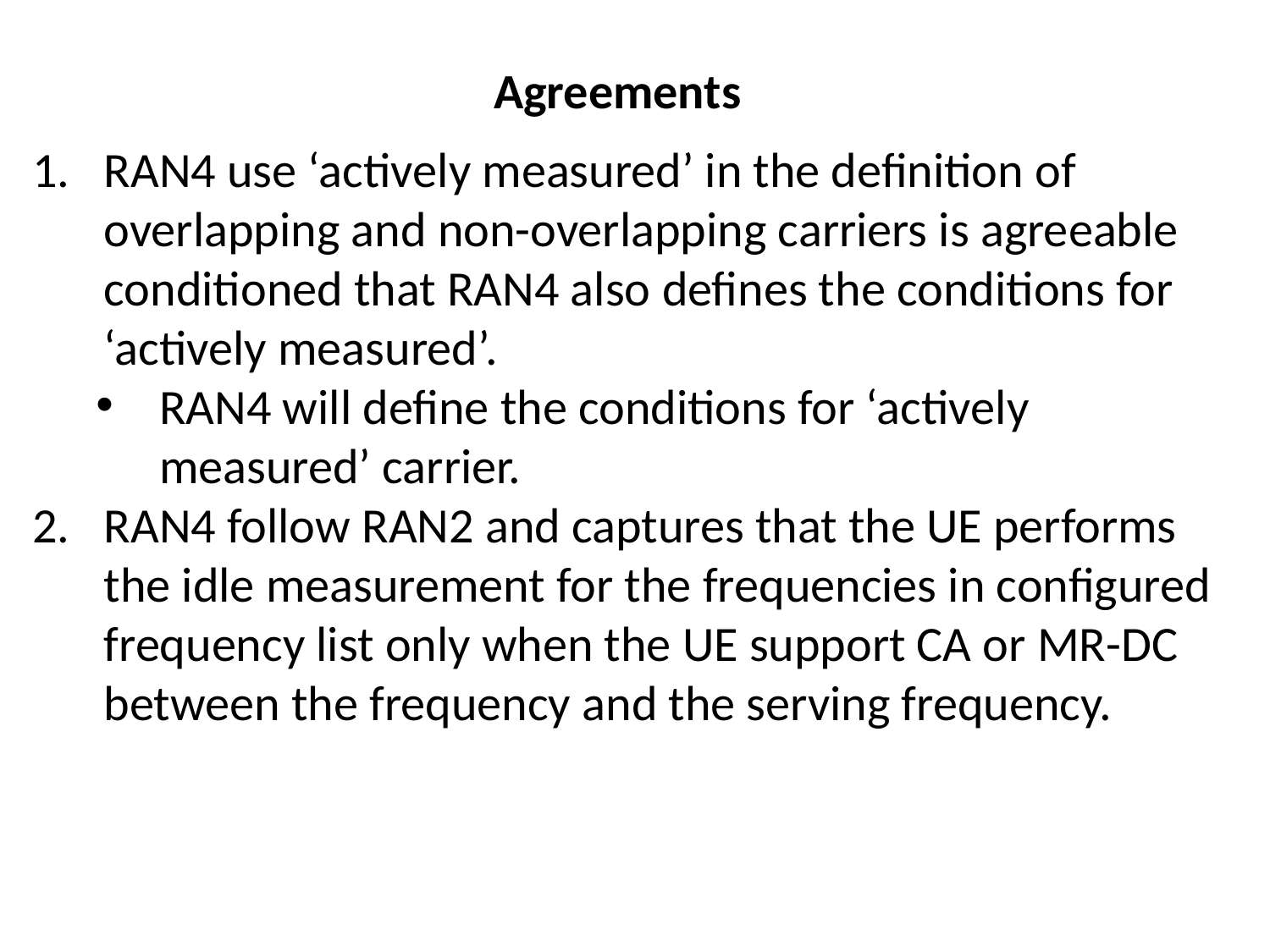

# Agreements
RAN4 use ‘actively measured’ in the definition of overlapping and non-overlapping carriers is agreeable conditioned that RAN4 also defines the conditions for ‘actively measured’.
RAN4 will define the conditions for ‘actively measured’ carrier.
RAN4 follow RAN2 and captures that the UE performs the idle measurement for the frequencies in configured frequency list only when the UE support CA or MR-DC between the frequency and the serving frequency.